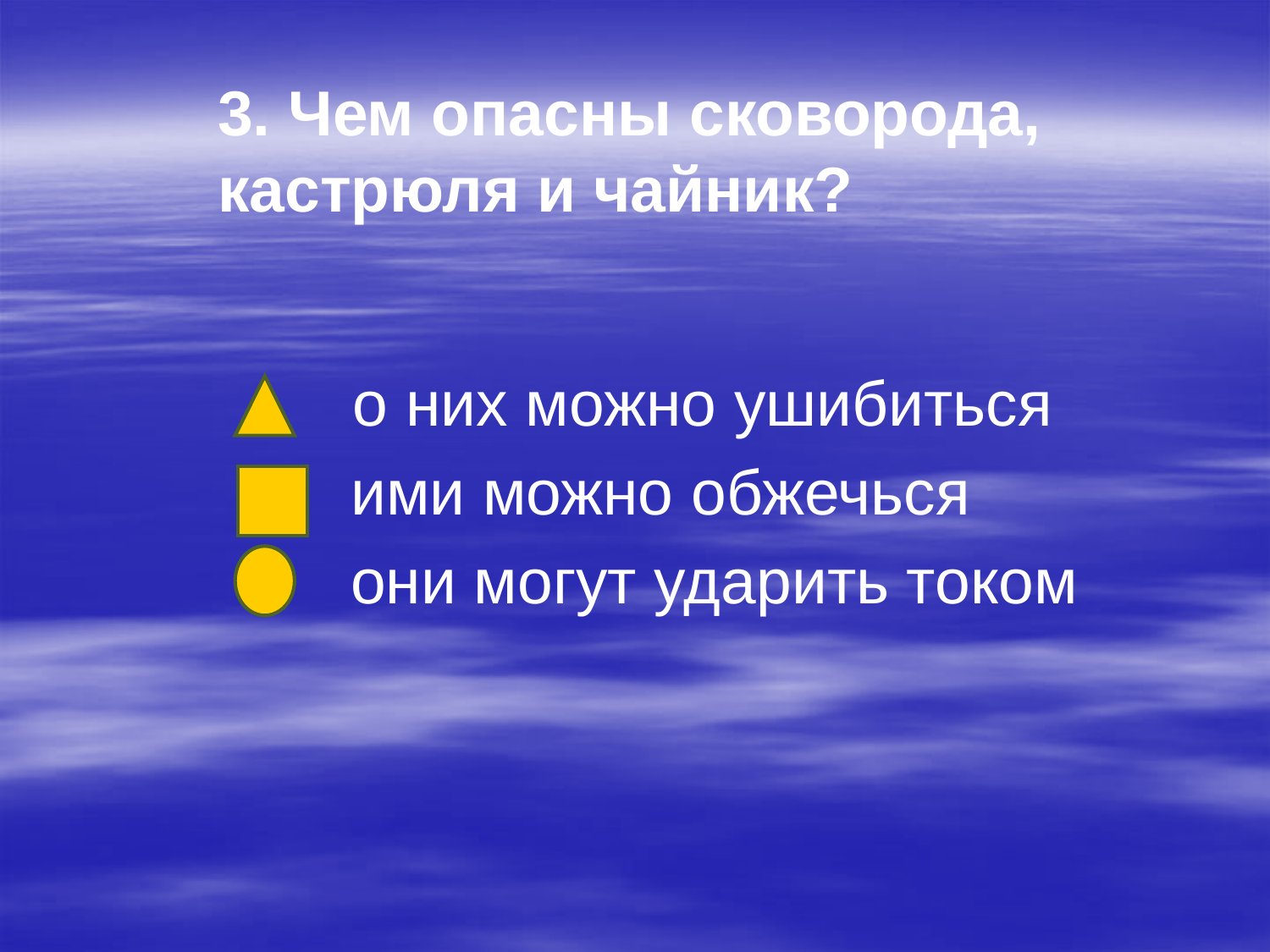

3. Чем опасны сковорода, кастрюля и чайник?
        о них можно ушибиться
       ими можно обжечься
       они могут ударить током